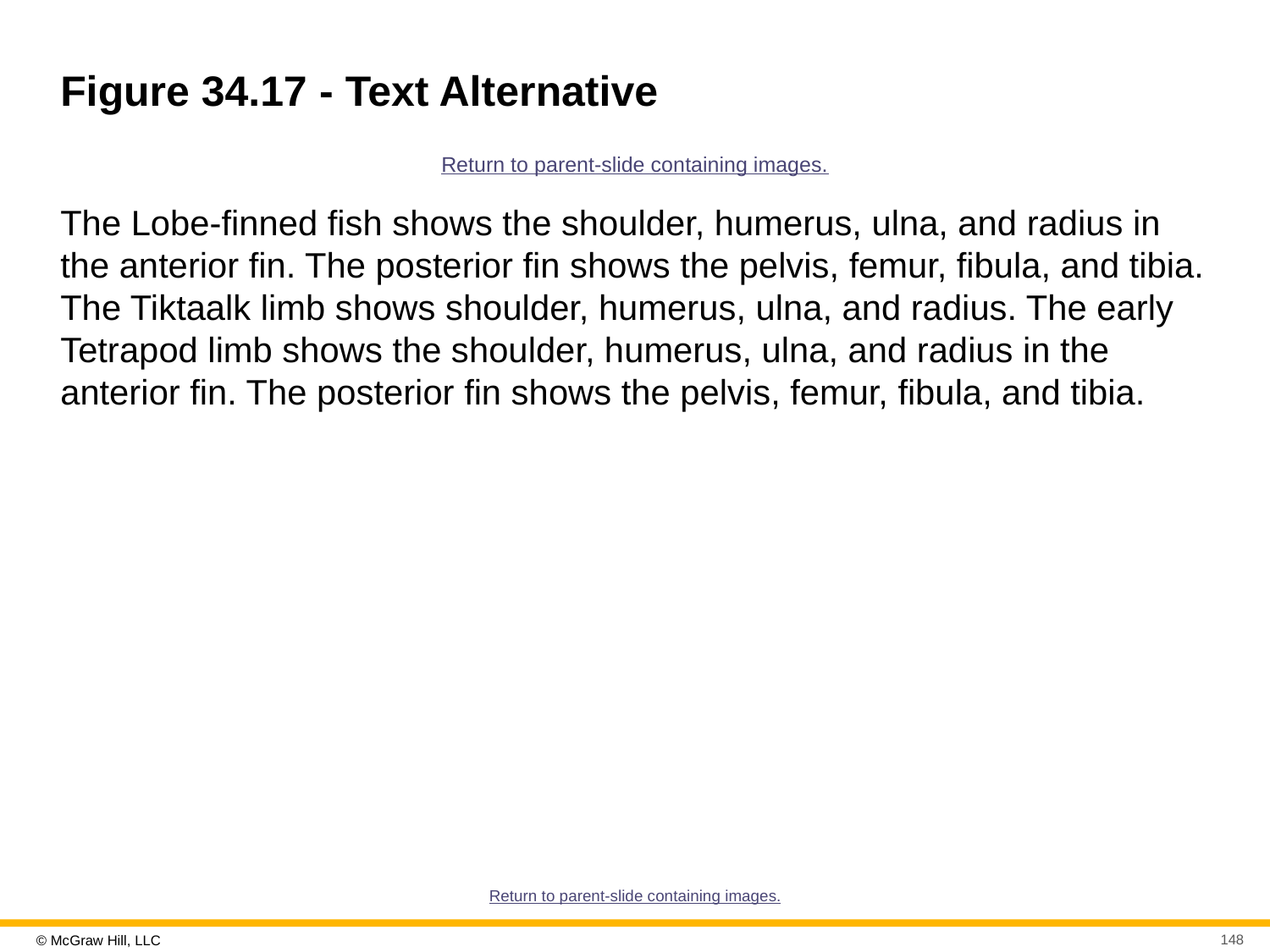

# Figure 34.17 - Text Alternative
Return to parent-slide containing images.
The Lobe-finned fish shows the shoulder, humerus, ulna, and radius in the anterior fin. The posterior fin shows the pelvis, femur, fibula, and tibia. The Tiktaalk limb shows shoulder, humerus, ulna, and radius. The early Tetrapod limb shows the shoulder, humerus, ulna, and radius in the anterior fin. The posterior fin shows the pelvis, femur, fibula, and tibia.
Return to parent-slide containing images.
148